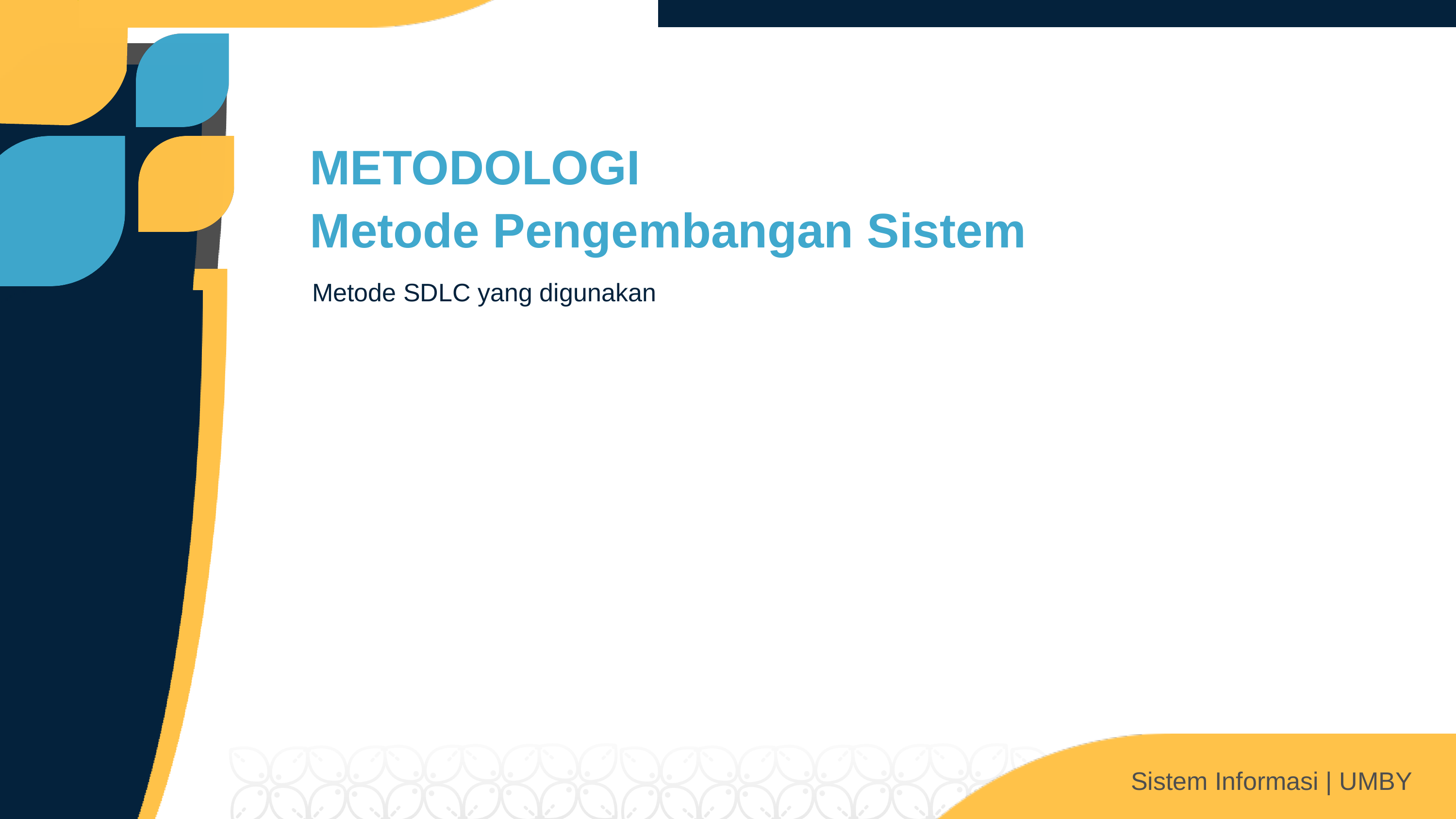

METODOLOGI

Metode Pengembangan Sistem

Metode SDLC yang digunakan

Sistem Informasi | UMBY